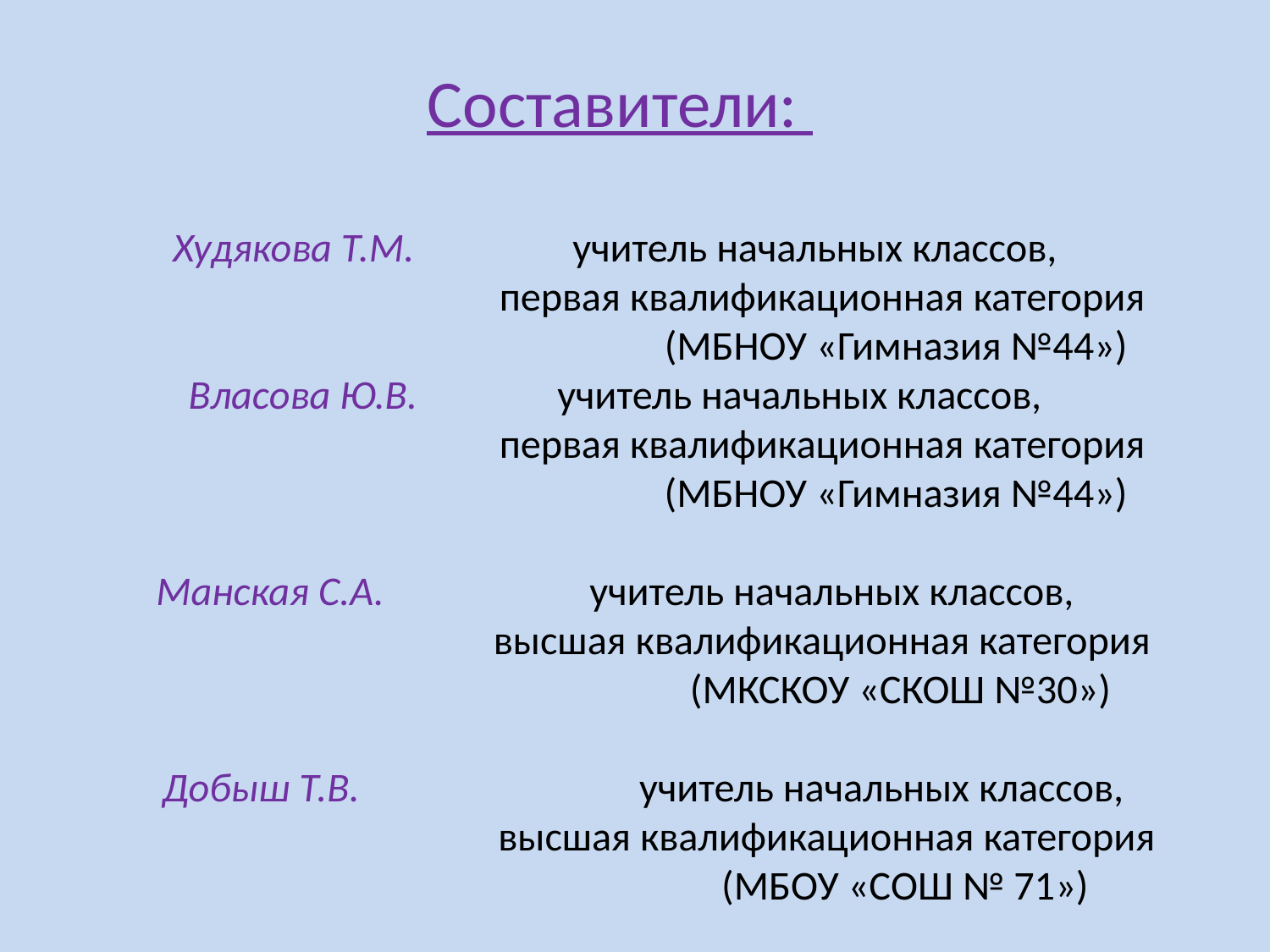

# Составители: Худякова Т.М.                 учитель начальных классов, первая квалификационная категория (МБНОУ «Гимназия №44») Власова Ю.В.               учитель начальных классов, первая квалификационная категория (МБНОУ «Гимназия №44») Манская С.А.                      учитель начальных классов, высшая квалификационная категория (МКСКОУ «СКОШ №30») Добыш Т.В.                              учитель начальных классов, высшая квалификационная категория (МБОУ «СОШ № 71»)